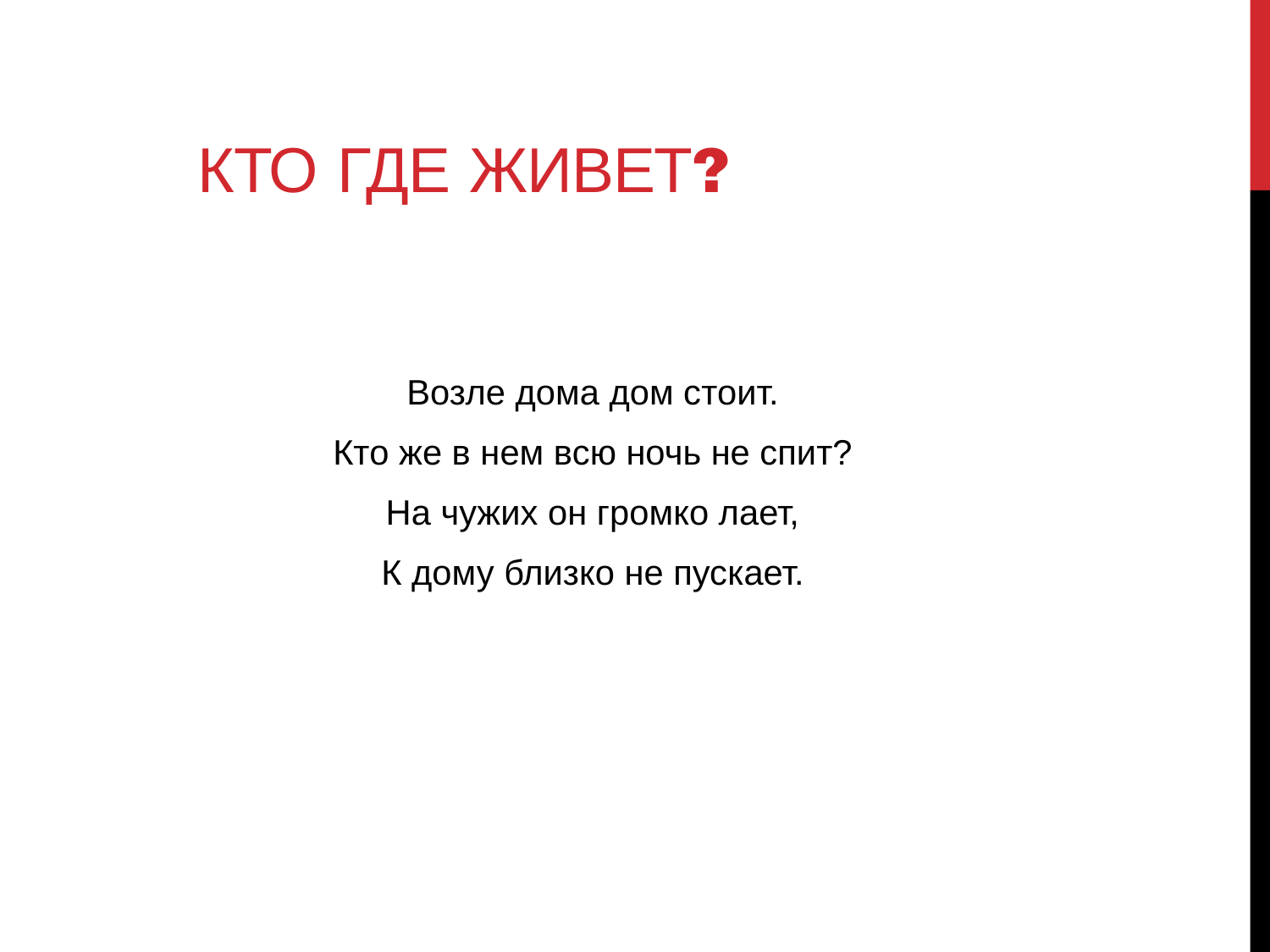

# Кто где живет?

Возле дома дом стоит.
Кто же в нем всю ночь не спит?
На чужих он громко лает,
К дому близко не пускает.